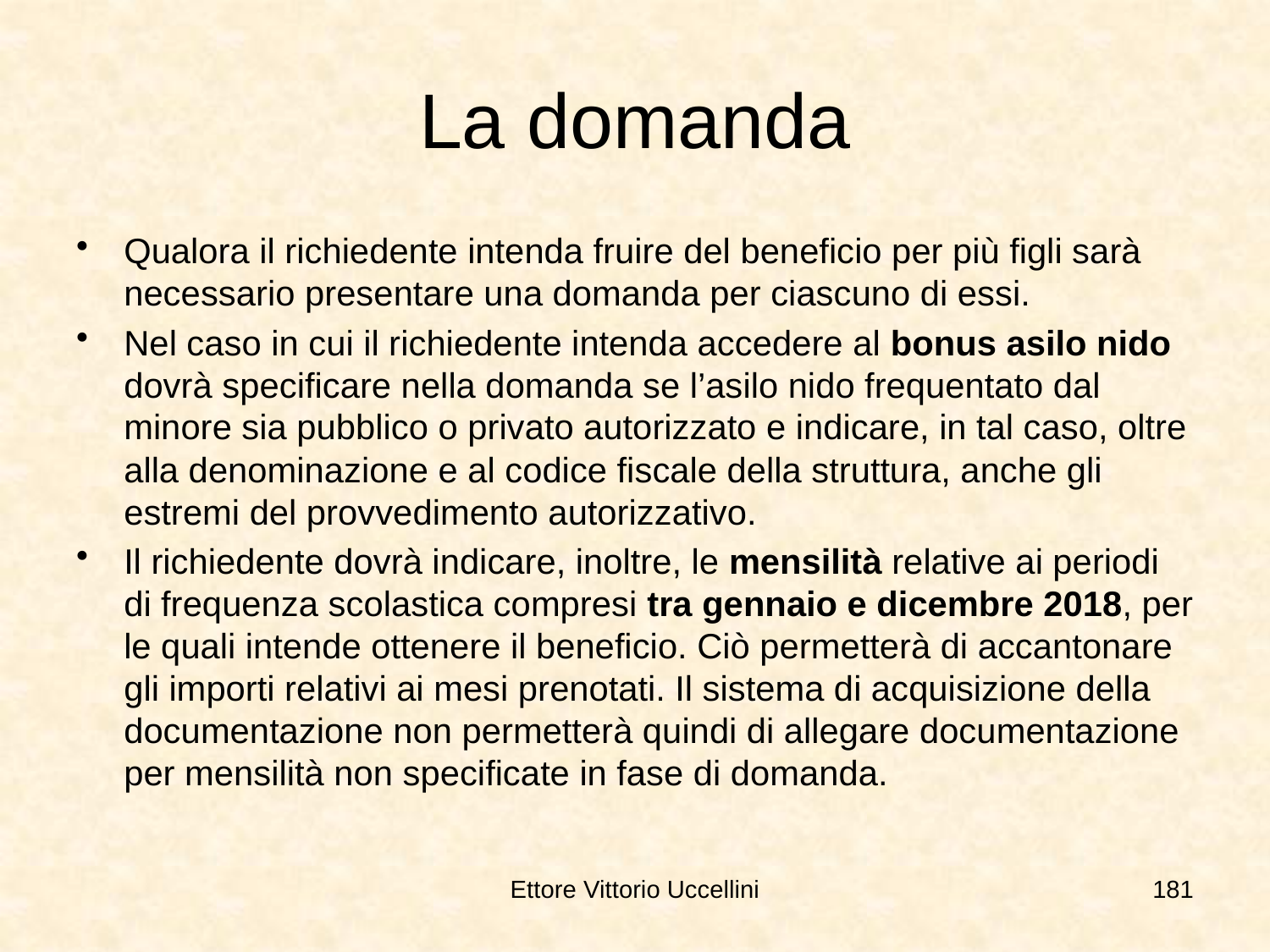

# La domanda
Qualora il richiedente intenda fruire del beneficio per più figli sarà necessario presentare una domanda per ciascuno di essi.
Nel caso in cui il richiedente intenda accedere al bonus asilo nido dovrà specificare nella domanda se l’asilo nido frequentato dal minore sia pubblico o privato autorizzato e indicare, in tal caso, oltre alla denominazione e al codice fiscale della struttura, anche gli estremi del provvedimento autorizzativo.
Il richiedente dovrà indicare, inoltre, le mensilità relative ai periodi di frequenza scolastica compresi tra gennaio e dicembre 2018, per le quali intende ottenere il beneficio. Ciò permetterà di accantonare gli importi relativi ai mesi prenotati. Il sistema di acquisizione della documentazione non permetterà quindi di allegare documentazione per mensilità non specificate in fase di domanda.

Ettore Vittorio Uccellini
181